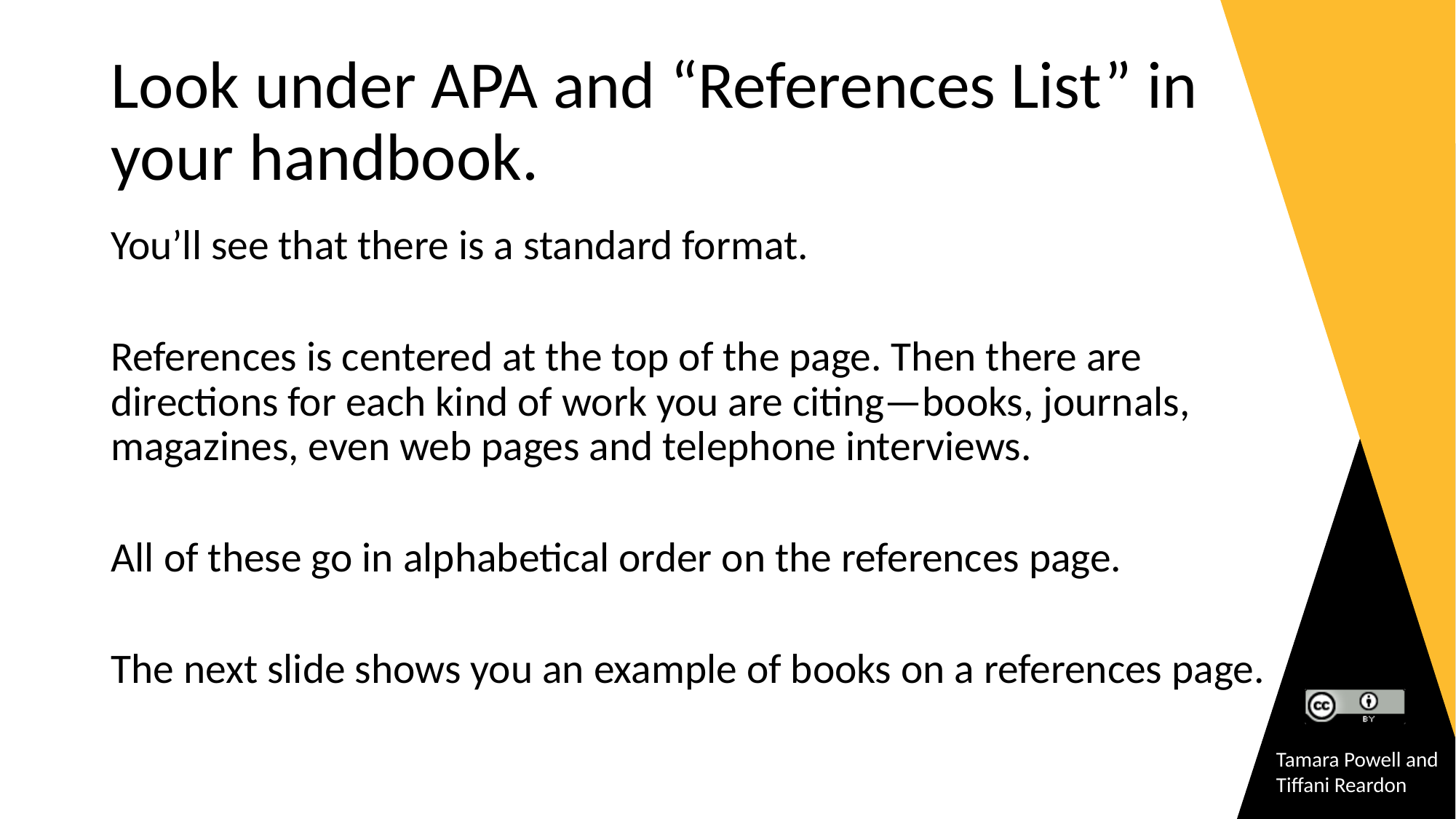

# Look under APA and “References List” in your handbook.
You’ll see that there is a standard format.

References is centered at the top of the page. Then there are directions for each kind of work you are citing—books, journals, magazines, even web pages and telephone interviews.

All of these go in alphabetical order on the references page.

The next slide shows you an example of books on a references page.